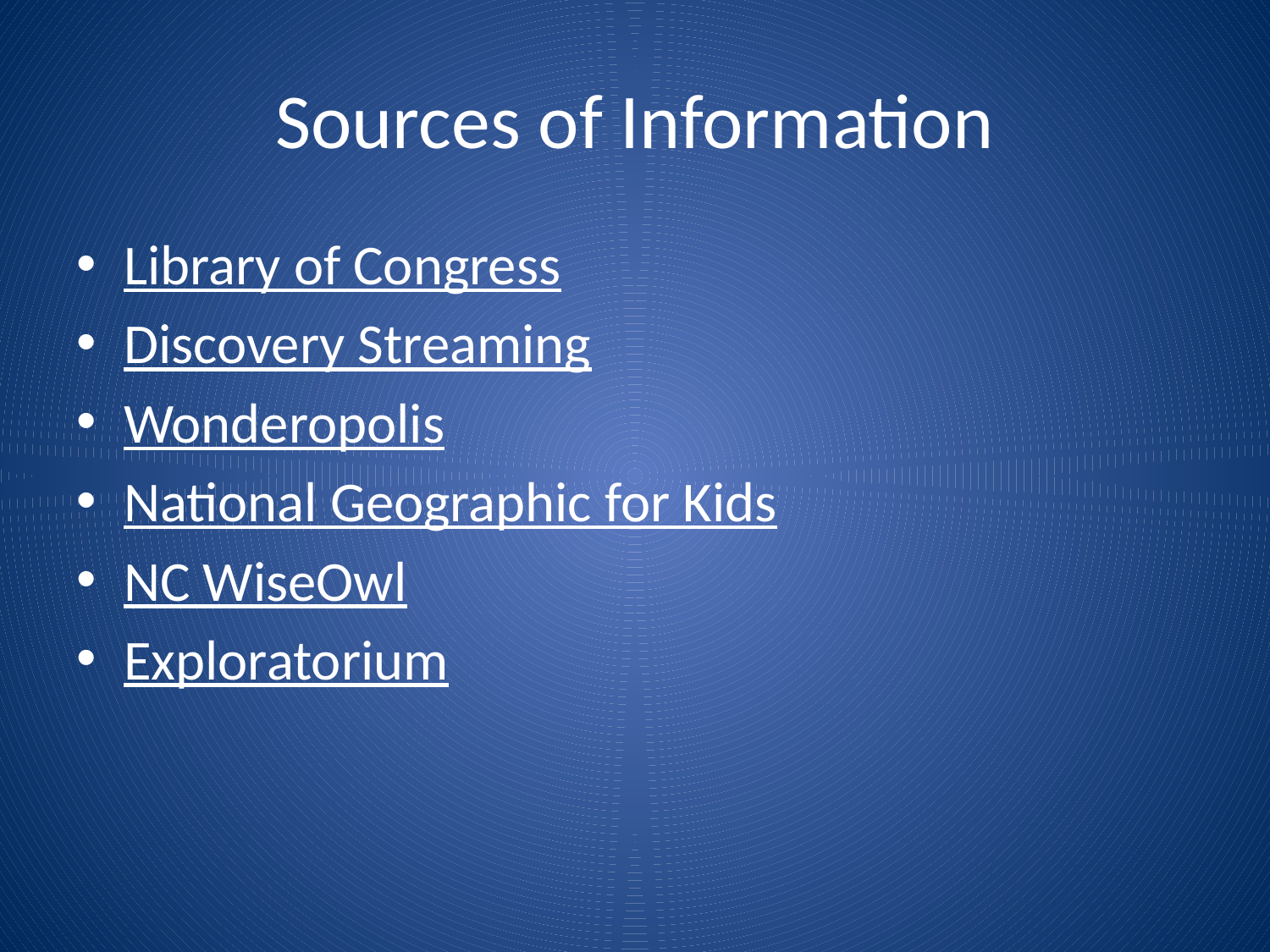

# Sources of Information
Library of Congress
Discovery Streaming
Wonderopolis
National Geographic for Kids
NC WiseOwl
Exploratorium